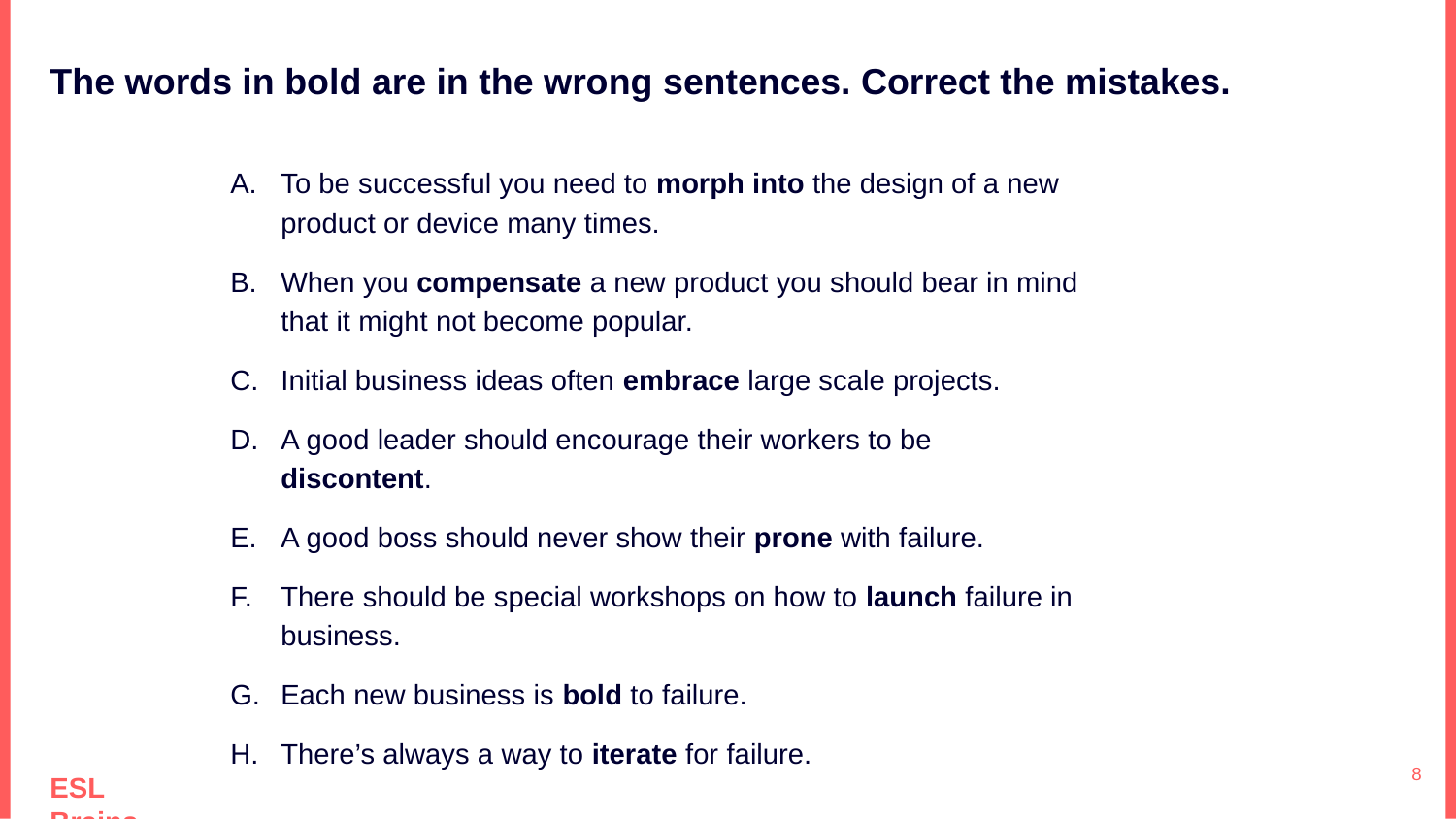

The words in bold are in the wrong sentences. Correct the mistakes.
To be successful you need to morph into the design of a new product or device many times.
When you compensate a new product you should bear in mind
that it might not become popular.
Initial business ideas often embrace large scale projects.
A good leader should encourage their workers to be discontent.
A good boss should never show their prone with failure.
There should be special workshops on how to launch failure in business.
Each new business is bold to failure.
There’s always a way to iterate for failure.
8